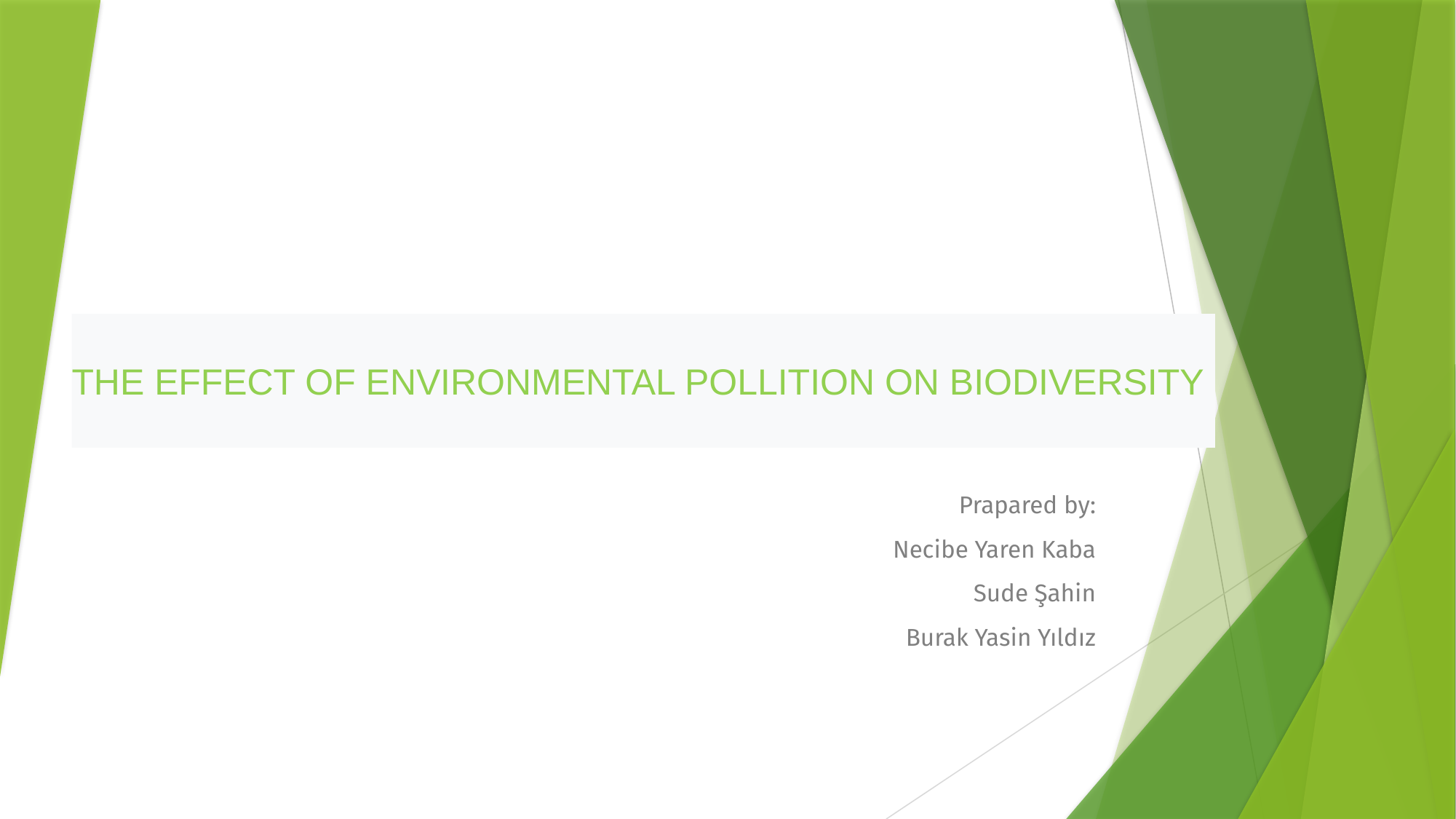

# THE EFFECT OF ENVIRONMENTAL POLLITION ON BIODIVERSITY
Prapared by:
Necibe Yaren Kaba
Sude Şahin
Burak Yasin Yıldız